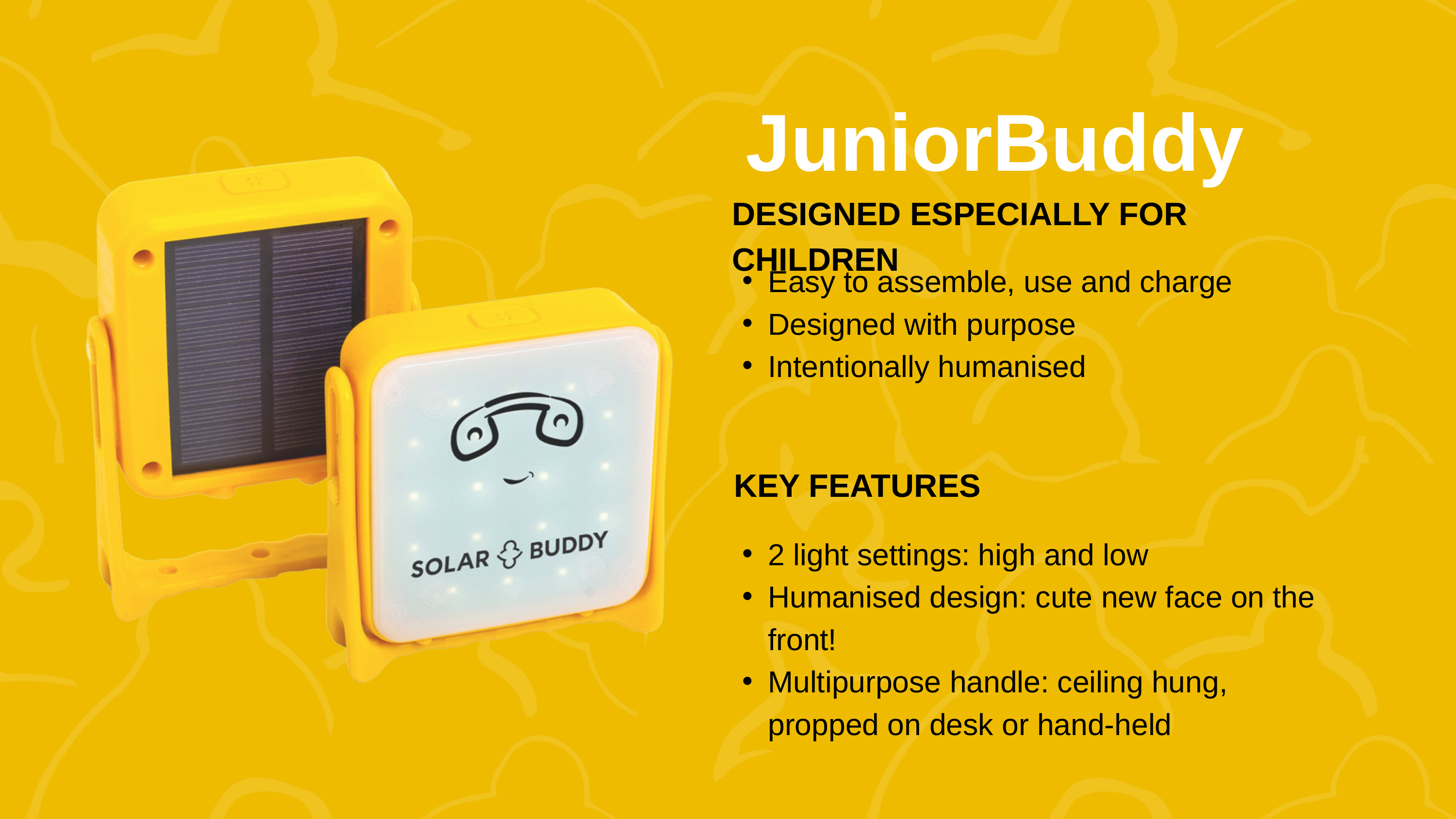

JuniorBuddy

DESIGNED ESPECIALLY FOR CHILDREN
Easy to assemble, use and charge
Designed with purpose
Intentionally humanised
KEY FEATURES
2 light settings: high and low
Humanised design: cute new face on the front!
Multipurpose handle: ceiling hung, propped on desk or hand-held